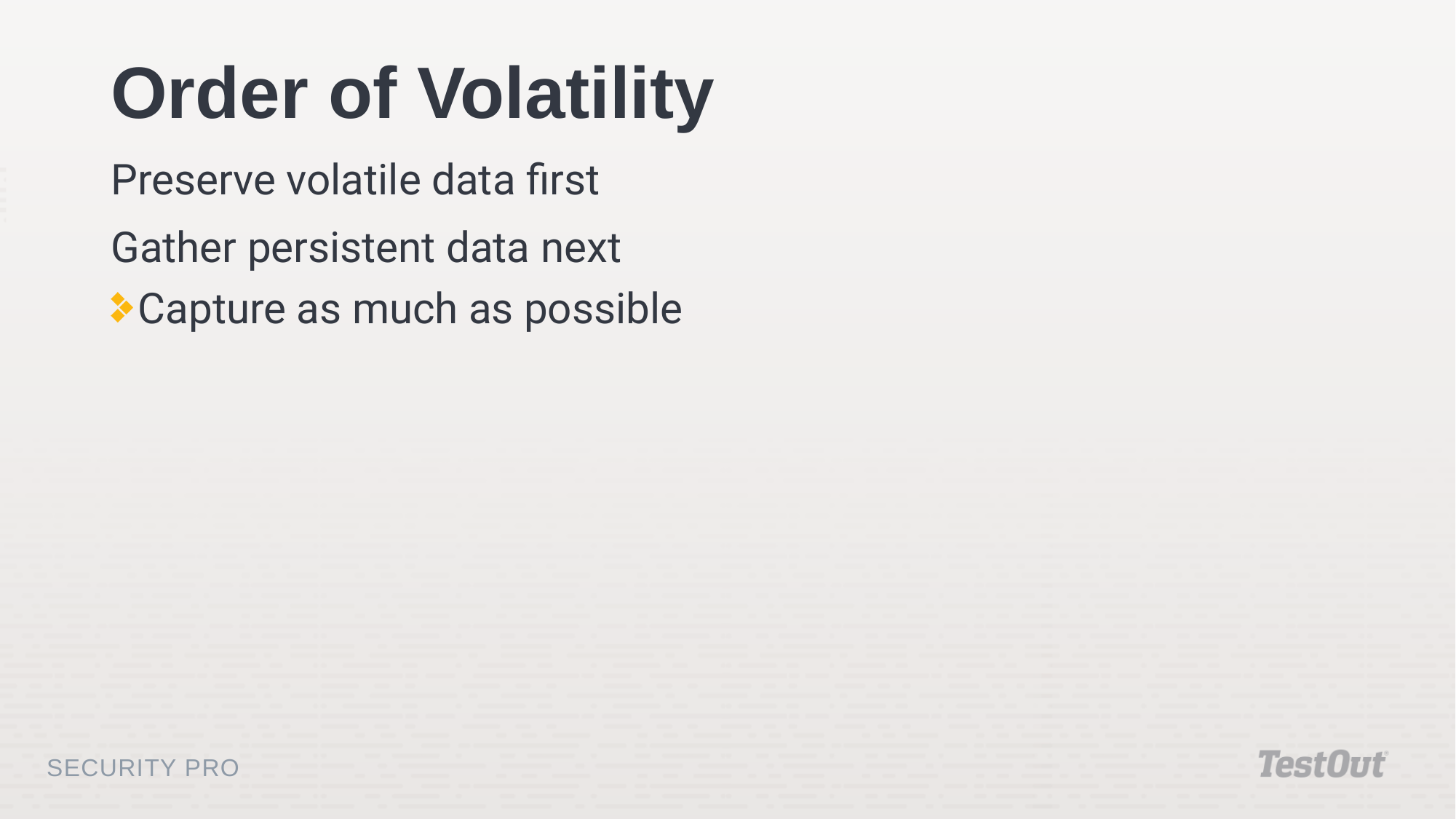

# Order of Volatility
Preserve volatile data first
Gather persistent data next
Capture as much as possible
Security Pro